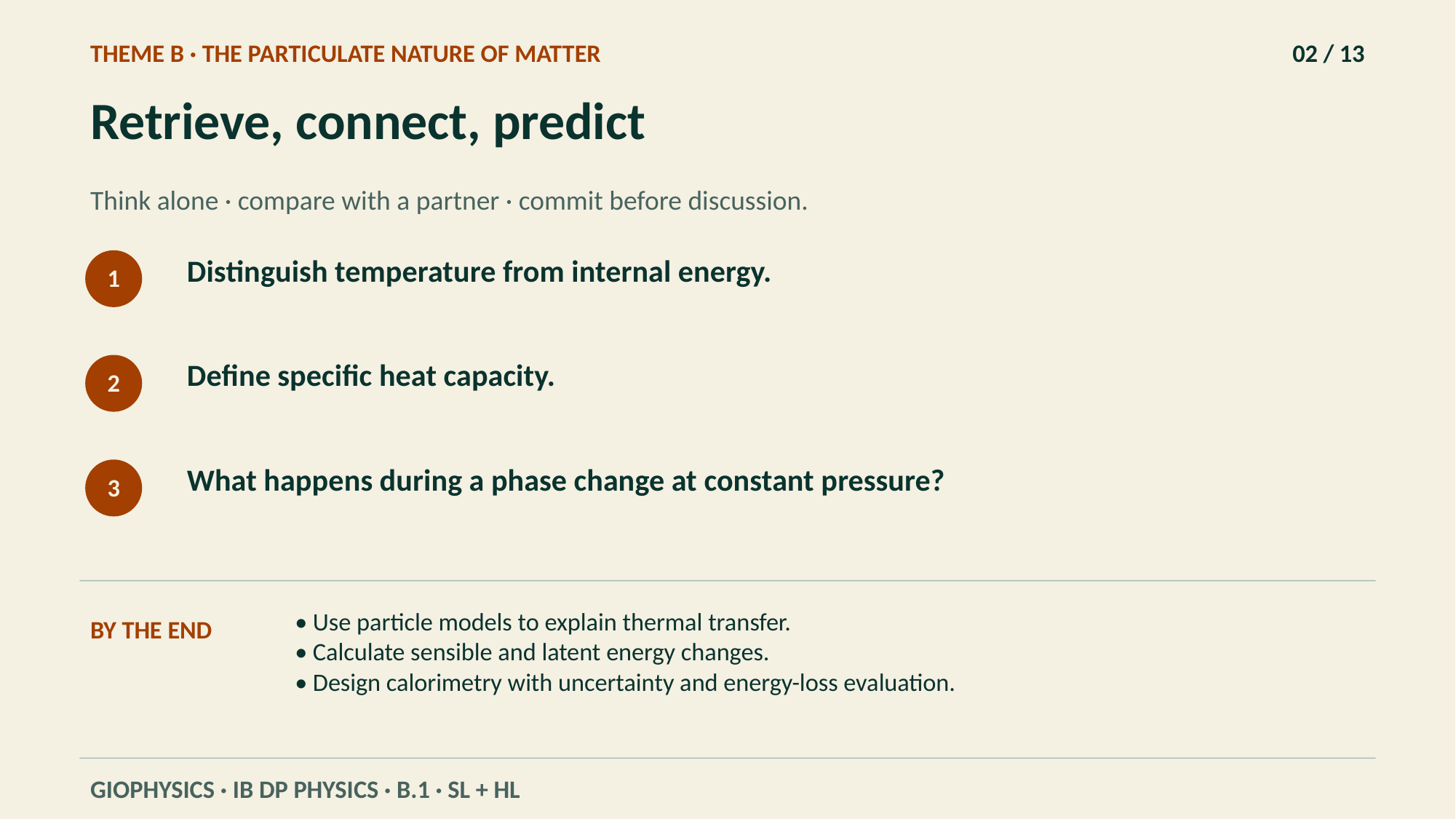

THEME B · THE PARTICULATE NATURE OF MATTER
02 / 13
Retrieve, connect, predict
Think alone · compare with a partner · commit before discussion.
Distinguish temperature from internal energy.

1
Define specific heat capacity.

2
What happens during a phase change at constant pressure?

3

• Use particle models to explain thermal transfer.
• Calculate sensible and latent energy changes.
• Design calorimetry with uncertainty and energy-loss evaluation.
BY THE END

GIOPHYSICS · IB DP PHYSICS · B.1 · SL + HL